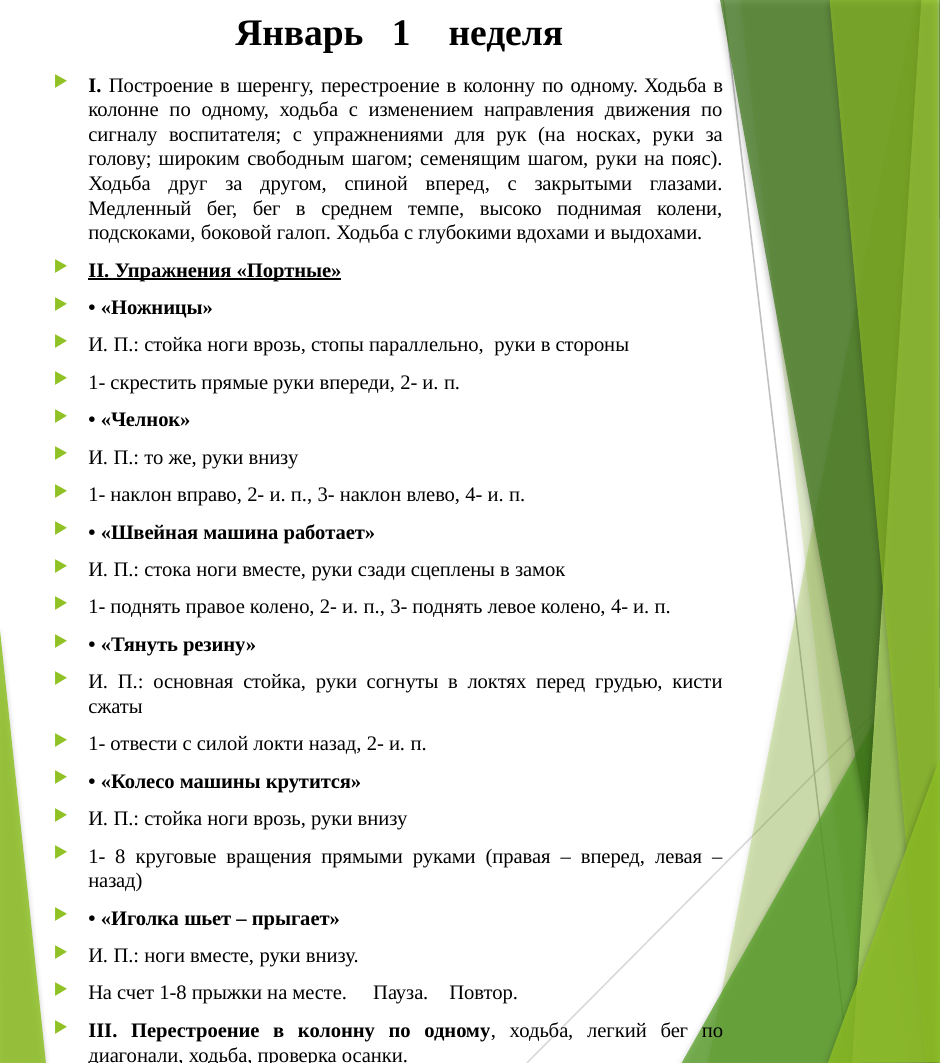

# Январь   1    неделя
I. Построение в шеренгу, перестроение в колонну по одному. Ходьба в колонне по одному, ходьба с изменением направления движения по сигналу воспитателя; с упражнениями для рук (на носках, руки за голову; широким свободным шагом; семенящим шагом, руки на пояс). Ходьба друг за другом, спиной вперед, с закрытыми глазами. Медленный бег, бег в среднем темпе, высоко поднимая колени, подскоками, боковой галоп. Ходьба с глубокими вдохами и выдохами.
II. Упражнения «Портные»
• «Ножницы»
И. П.: стойка ноги врозь, стопы параллельно,  руки в стороны
1- скрестить прямые руки впереди, 2- и. п.
• «Челнок»
И. П.: то же, руки внизу
1- наклон вправо, 2- и. п., 3- наклон влево, 4- и. п.
• «Швейная машина работает»
И. П.: стока ноги вместе, руки сзади сцеплены в замок
1- поднять правое колено, 2- и. п., 3- поднять левое колено, 4- и. п.
• «Тянуть резину»
И. П.: основная стойка, руки согнуты в локтях перед грудью, кисти сжаты
1- отвести с силой локти назад, 2- и. п.
• «Колесо машины крутится»
И. П.: стойка ноги врозь, руки внизу
1- 8 круговые вращения прямыми руками (правая – вперед, левая – назад)
• «Иголка шьет – прыгает»
И. П.: ноги вместе, руки внизу.
На счет 1-8 прыжки на месте.     Пауза.    Повтор.
III. Перестроение в колонну по одному, ходьба, легкий бег по диагонали, ходьба, проверка осанки.